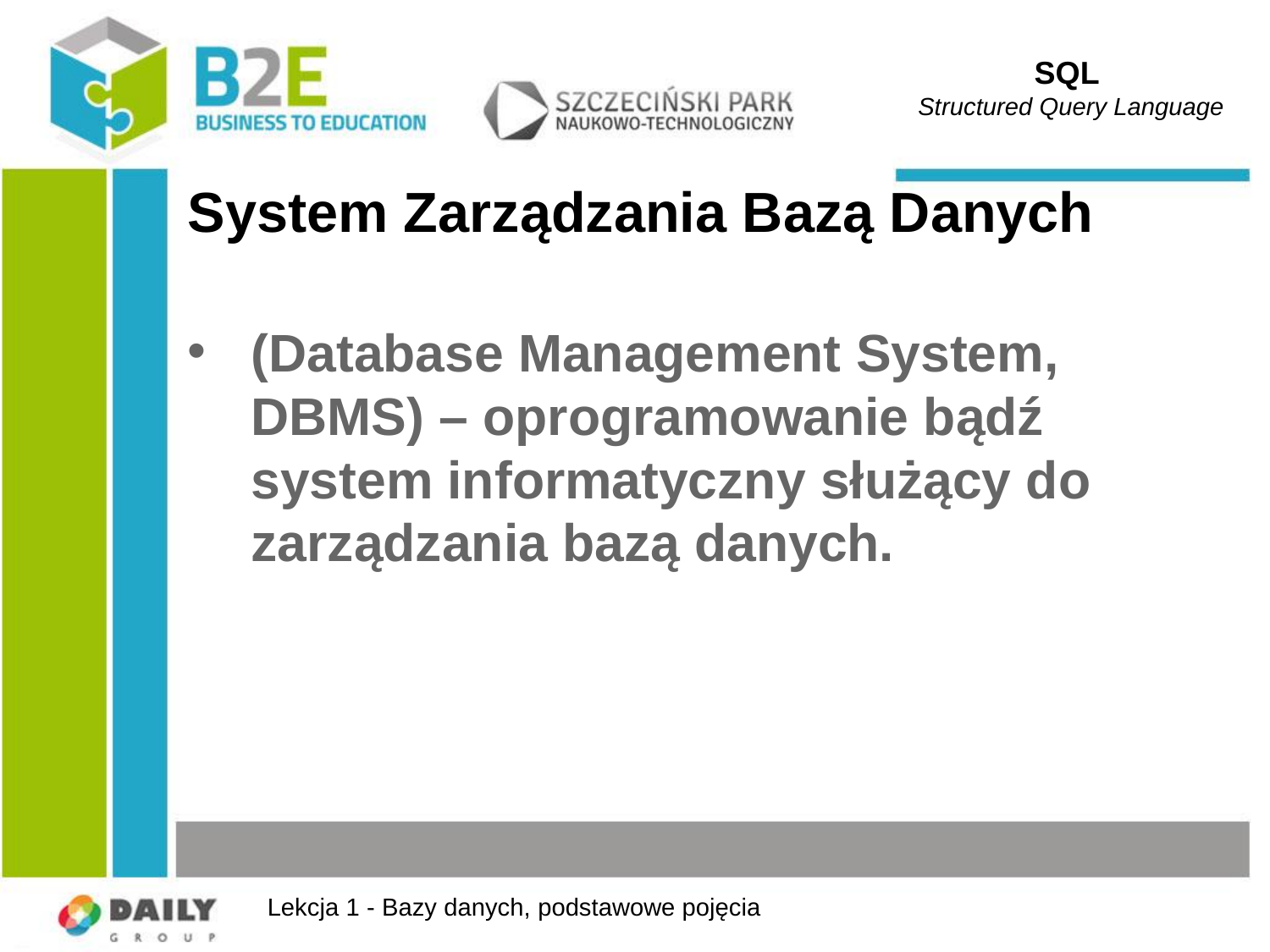

SQL
Structured Query Language
# System Zarządzania Bazą Danych
(Database Management System, DBMS) – oprogramowanie bądź system informatyczny służący do zarządzania bazą danych.
Lekcja 1 - Bazy danych, podstawowe pojęcia